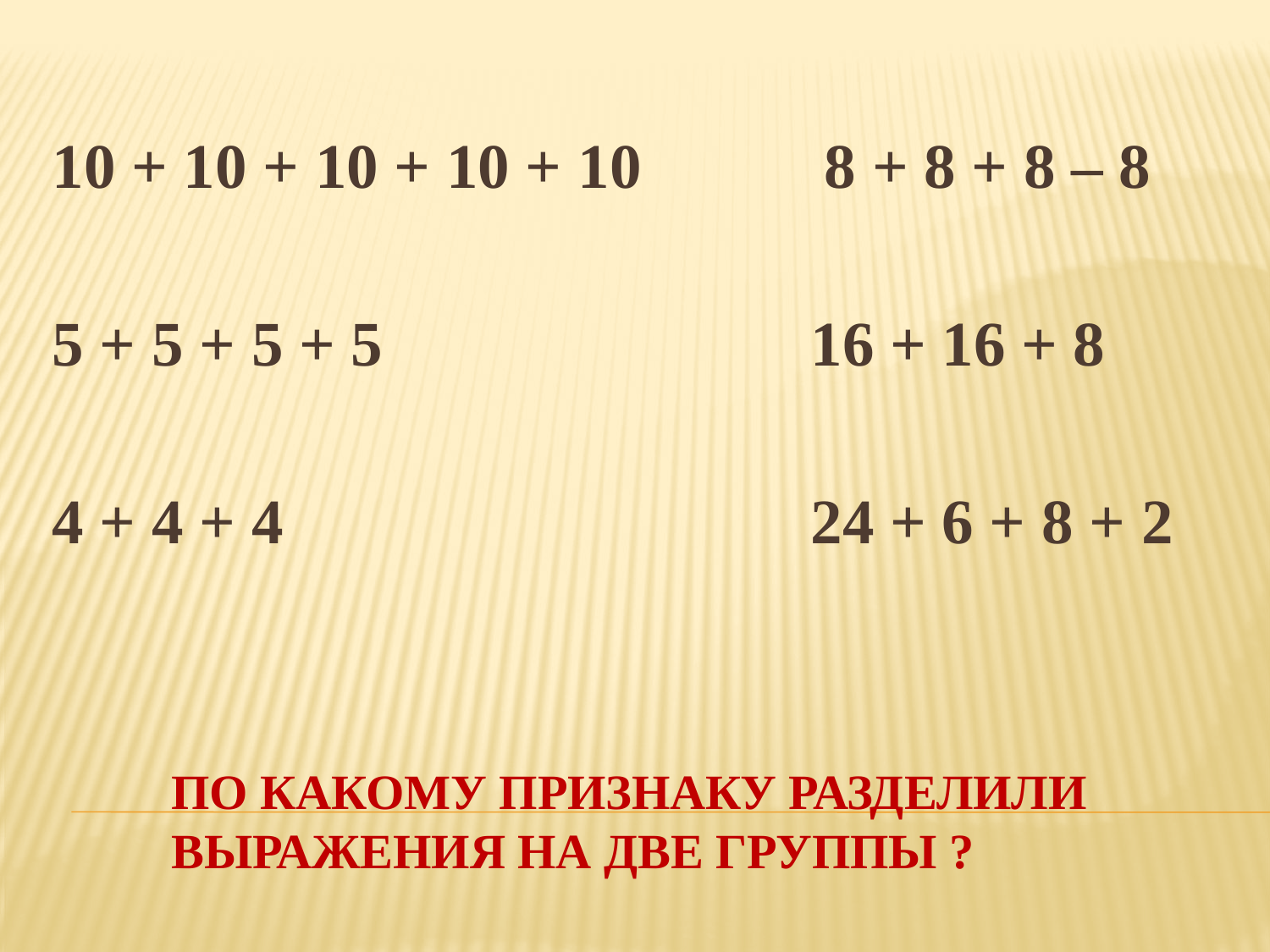

10 + 10 + 10 + 10 + 10

5 + 5 + 5 + 5

4 + 4 + 4
                    8 + 8 + 8 – 8

                 16 + 16 + 8

                 24 + 6 + 8 + 2
# По какому признаку разделили выражения на две группы ?